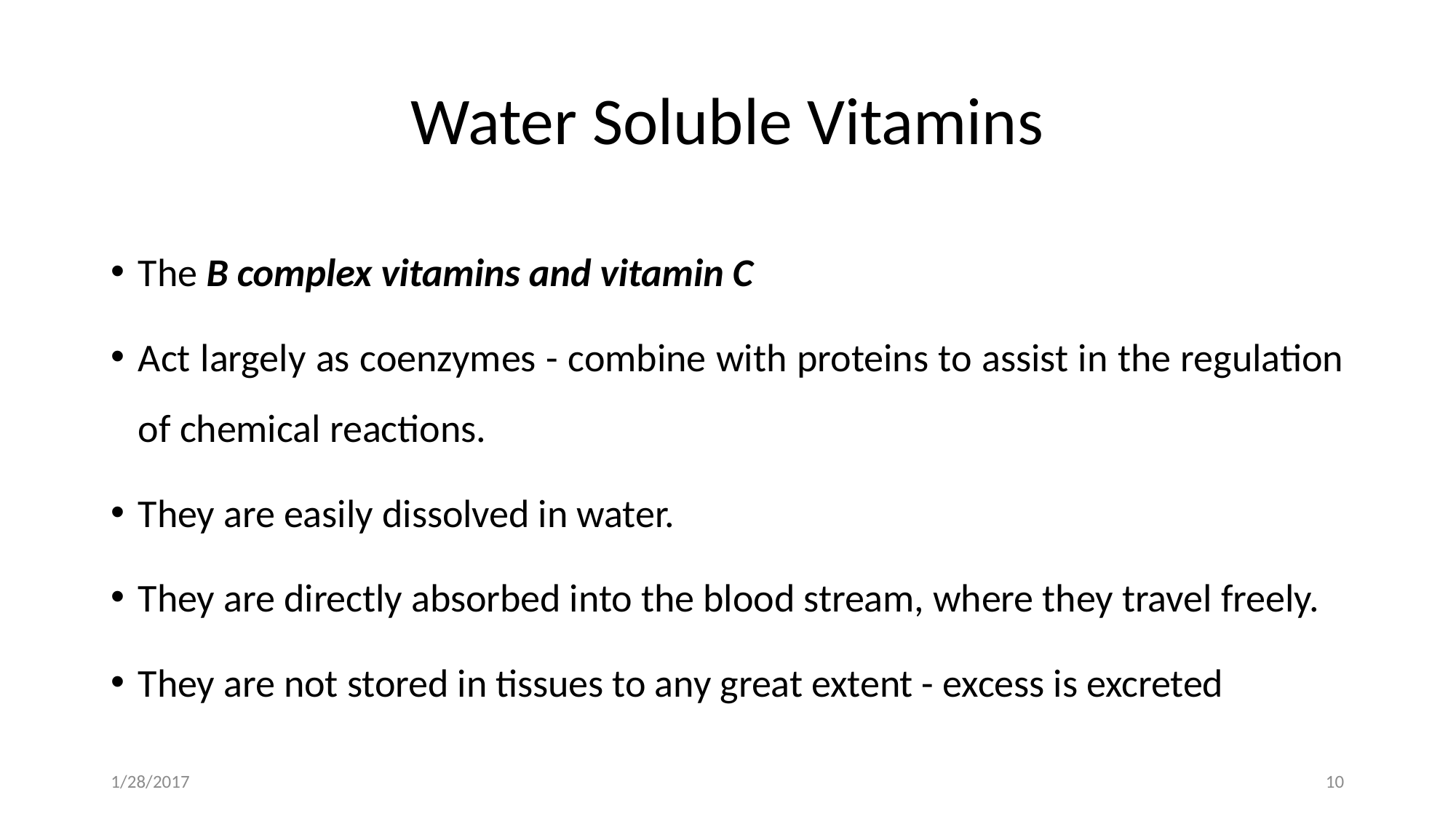

# Water Soluble Vitamins
The B complex vitamins and vitamin C
Act largely as coenzymes - combine with proteins to assist in the regulation of chemical reactions.
They are easily dissolved in water.
They are directly absorbed into the blood stream, where they travel freely.
They are not stored in tissues to any great extent - excess is excreted

1/28/2017
10